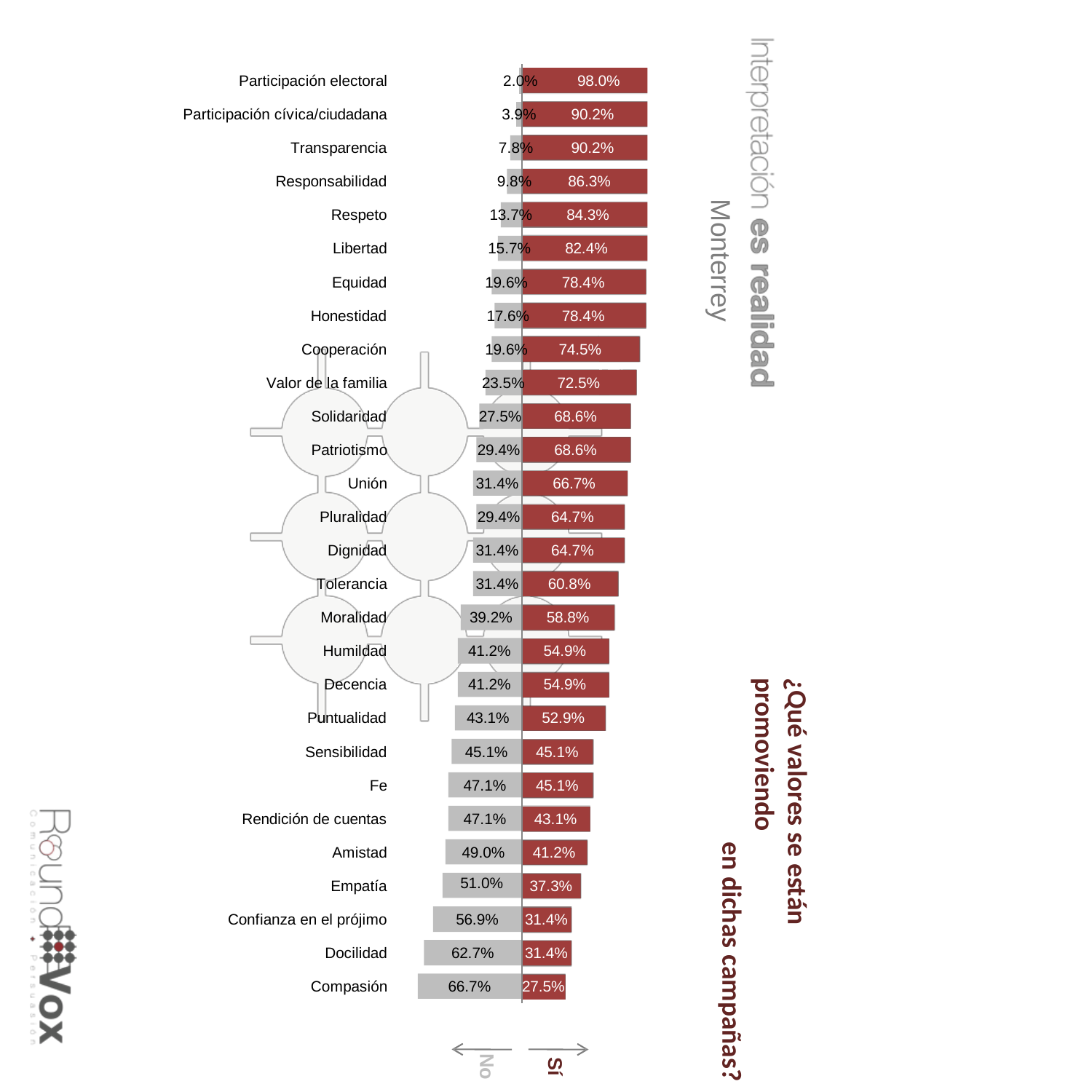

Participación electoral
2.0%
98.0%

Participación cívica/ciudadana
3.9%
90.2%

Transparencia
7.8%
90.2%

Responsabilidad
9.8%
86.3%
Monterrey

Respeto
13.7%
84.3%

Libertad
15.7%
82.4%

Equidad
19.6%
78.4%

Honestidad
17.6%
78.4%

Cooperación
19.6%
74.5%

Valor de la familia
23.5%
72.5%

Solidaridad
27.5%
68.6%

Patriotismo
29.4%
68.6%

Unión
31.4%
66.7%

Pluralidad
29.4%
64.7%

Dignidad
31.4%
64.7%

Tolerancia
31.4%
60.8%

Moralidad
39.2%
58.8%

Humildad
41.2%
54.9%

Decencia
41.2%
54.9%
¿Qué valores se están promoviendo
en dichas campañas?

Puntualidad
43.1%
52.9%

Sensibilidad
45.1%
45.1%

Fe
47.1%
45.1%

Rendición de cuentas
47.1%
43.1%

Amistad
49.0%
41.2%

51.0%
Empatía
37.3%

Confianza en el prójimo
56.9%
31.4%

Docilidad
62.7%
31.4%

Compasión
66.7%
27.5%

No
Sí